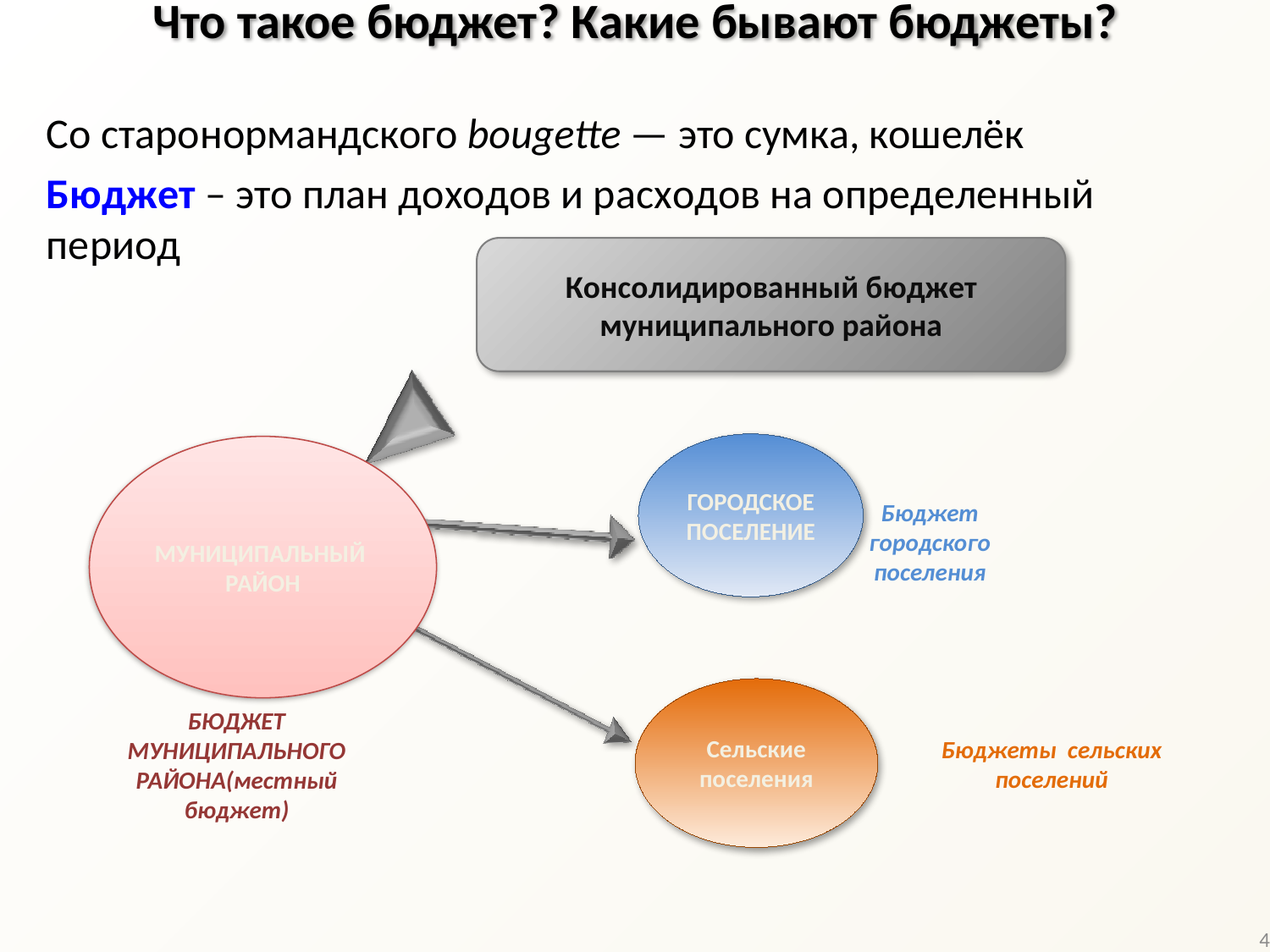

Что такое бюджет? Какие бывают бюджеты?
Со старонормандского bougette — это сумка, кошелёк
Бюджет – это план доходов и расходов на определенный период
Консолидированный бюджет
муниципального района

ГОРОДСКОЕ ПОСЕЛЕНИЕ
МУНИЦИПАЛЬНЫЙ  РАЙОН
Бюджет городского поселения

Сельские поселения
БЮДЖЕТ МУНИЦИПАЛЬНОГО РАЙОНА(местный бюджет)
Бюджеты  сельских поселений
4